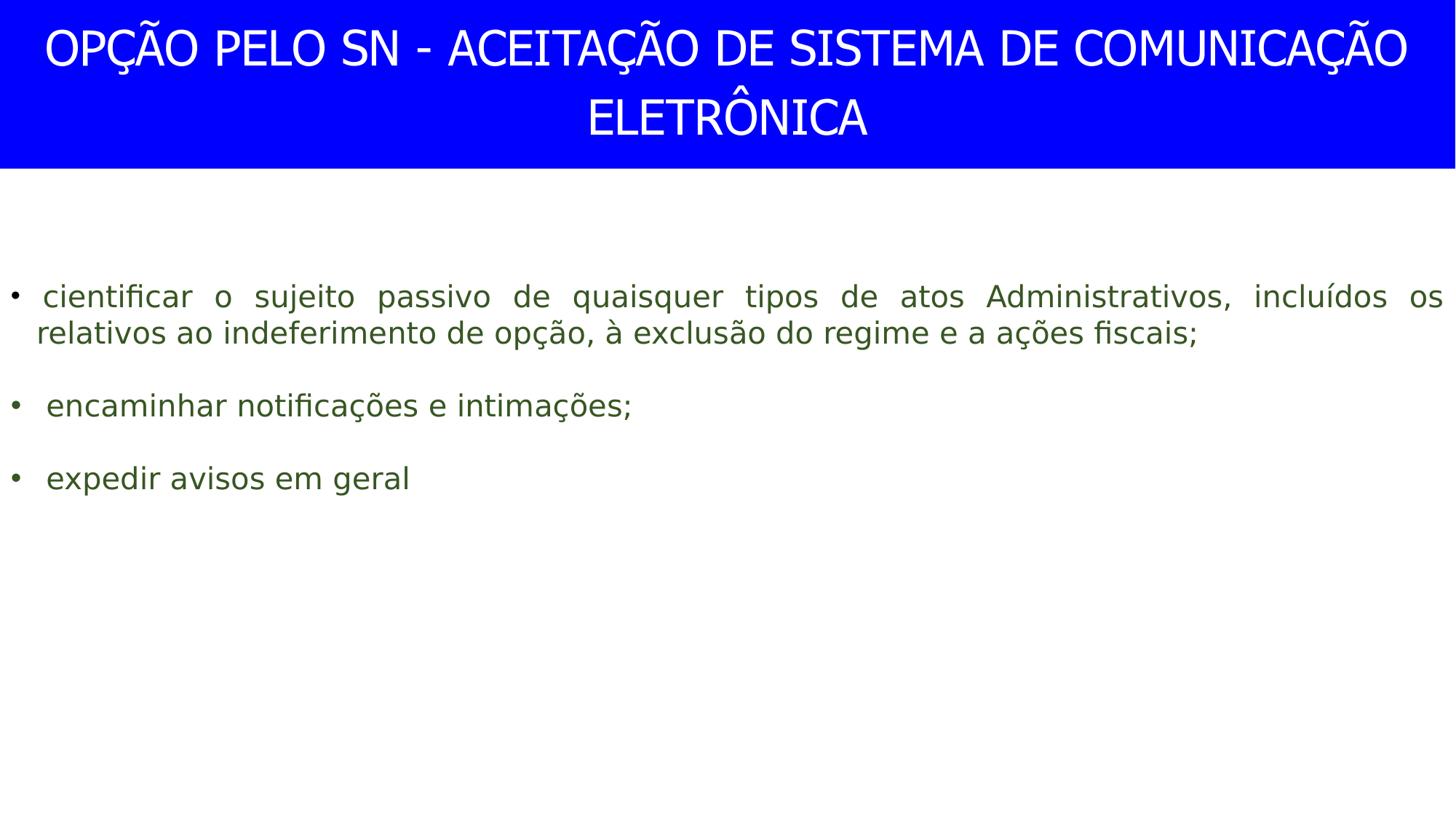

OPÇÃO PELO SN - ACEITAÇÃO DE SISTEMA DE COMUNICAÇÃO ELETRÔNICA
 cientificar o sujeito passivo de quaisquer tipos de atos Administrativos, incluídos os relativos ao indeferimento de opção, à exclusão do regime e a ações fiscais;

 encaminhar notificações e intimações;

 expedir avisos em geral